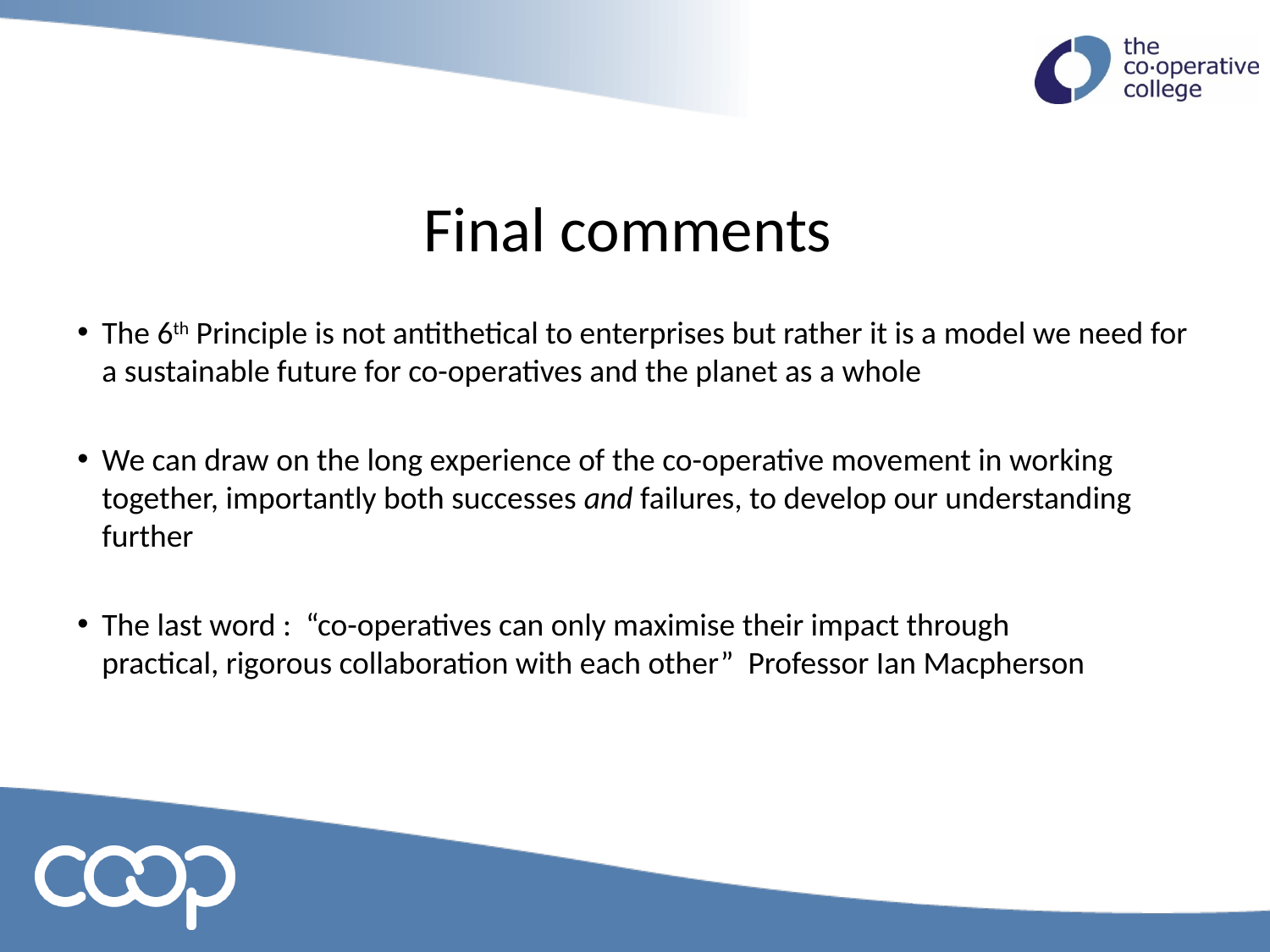

# Final comments
The 6th Principle is not antithetical to enterprises but rather it is a model we need for a sustainable future for co-operatives and the planet as a whole

We can draw on the long experience of the co-operative movement in working together, importantly both successes and failures, to develop our understanding further

The last word :  “co-operatives can only maximise their impact through
practical, rigorous collaboration with each other”  Professor Ian Macpherson